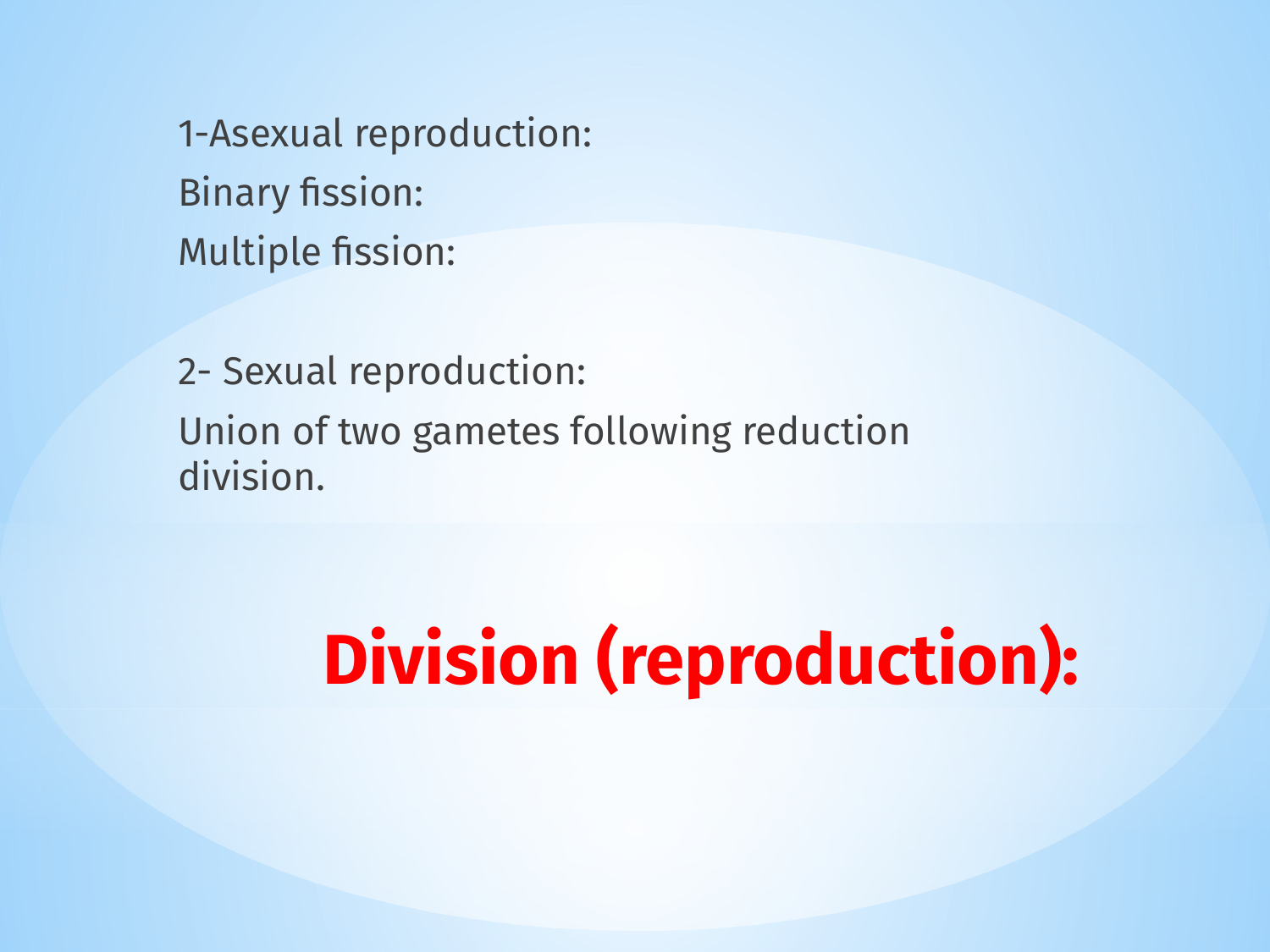

1-Asexual reproduction:
Binary fission:
Multiple fission:

2- Sexual reproduction:
Union of two gametes following reduction division.

# Division (reproduction):